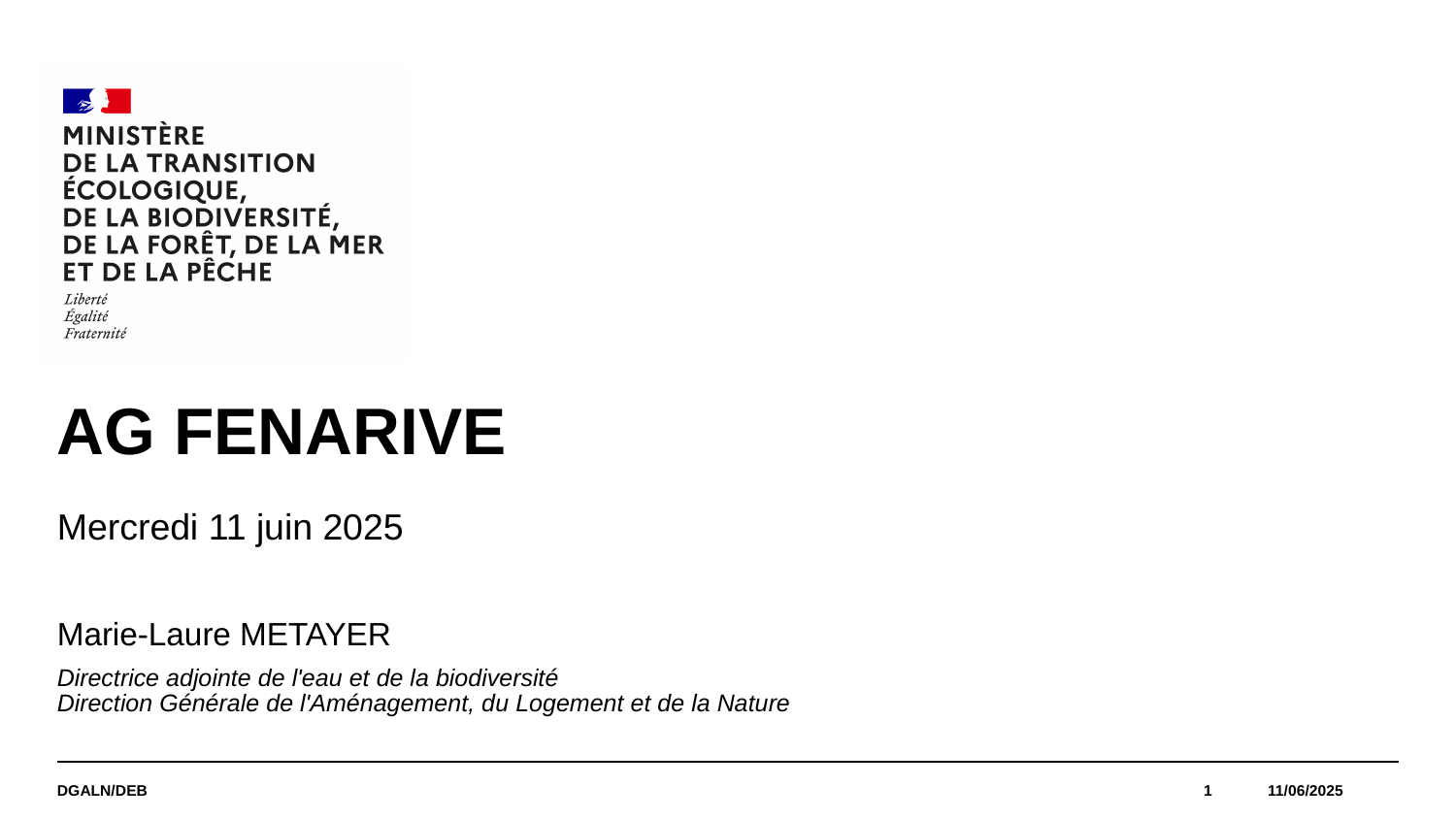

#
AG FENARIVE

Mercredi 11 juin 2025

Marie-Laure METAYER
Directrice adjointe de l'eau et de la biodiversité
Direction Générale de l'Aménagement, du Logement et de la Nature
DGALN/DEB
1
11/06/2025